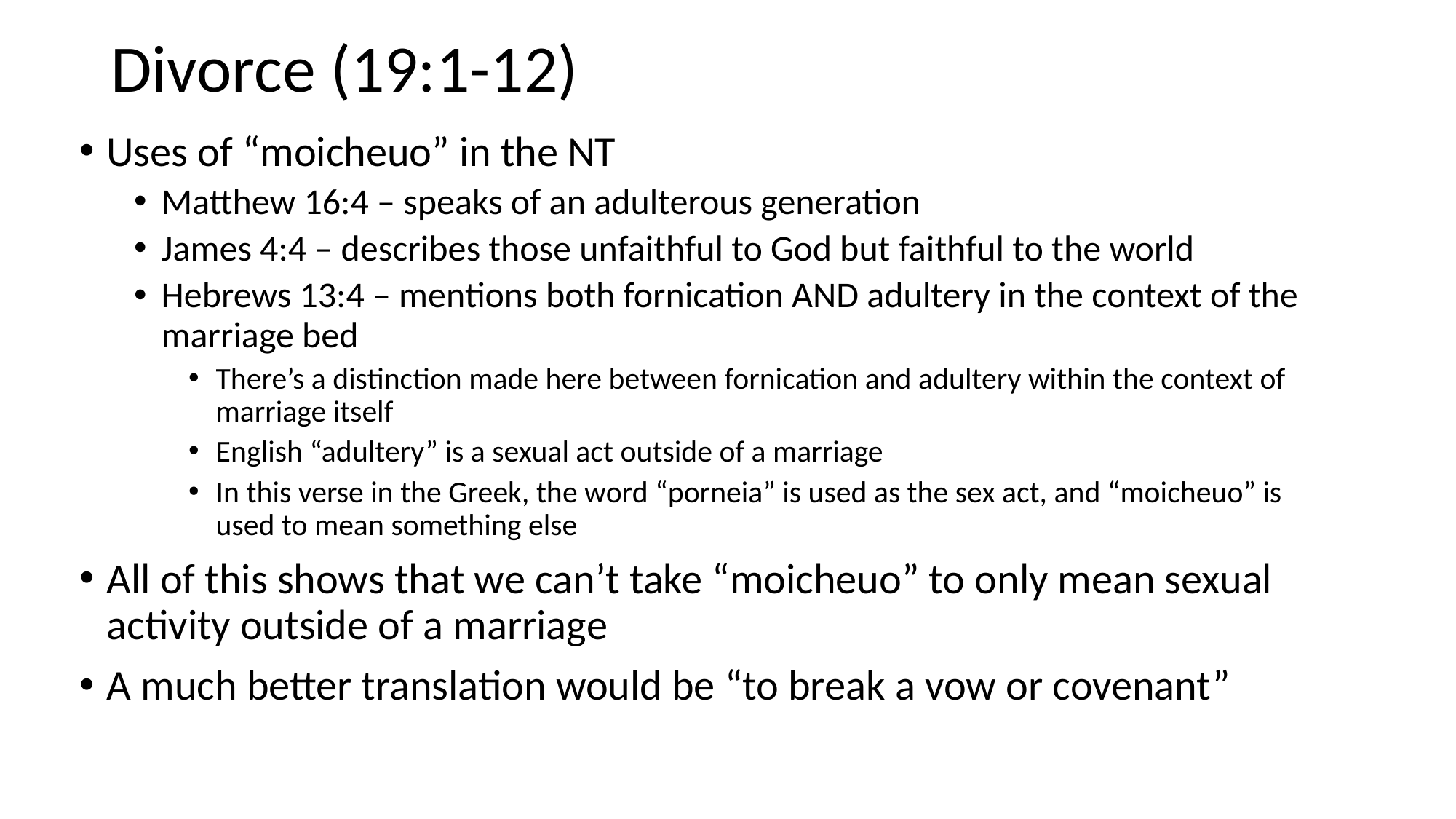

# Divorce (19:1-12)
Uses of “moicheuo” in the NT
Matthew 16:4 – speaks of an adulterous generation
James 4:4 – describes those unfaithful to God but faithful to the world
Hebrews 13:4 – mentions both fornication AND adultery in the context of the marriage bed
There’s a distinction made here between fornication and adultery within the context of marriage itself
English “adultery” is a sexual act outside of a marriage
In this verse in the Greek, the word “porneia” is used as the sex act, and “moicheuo” is used to mean something else
All of this shows that we can’t take “moicheuo” to only mean sexual activity outside of a marriage
A much better translation would be “to break a vow or covenant”